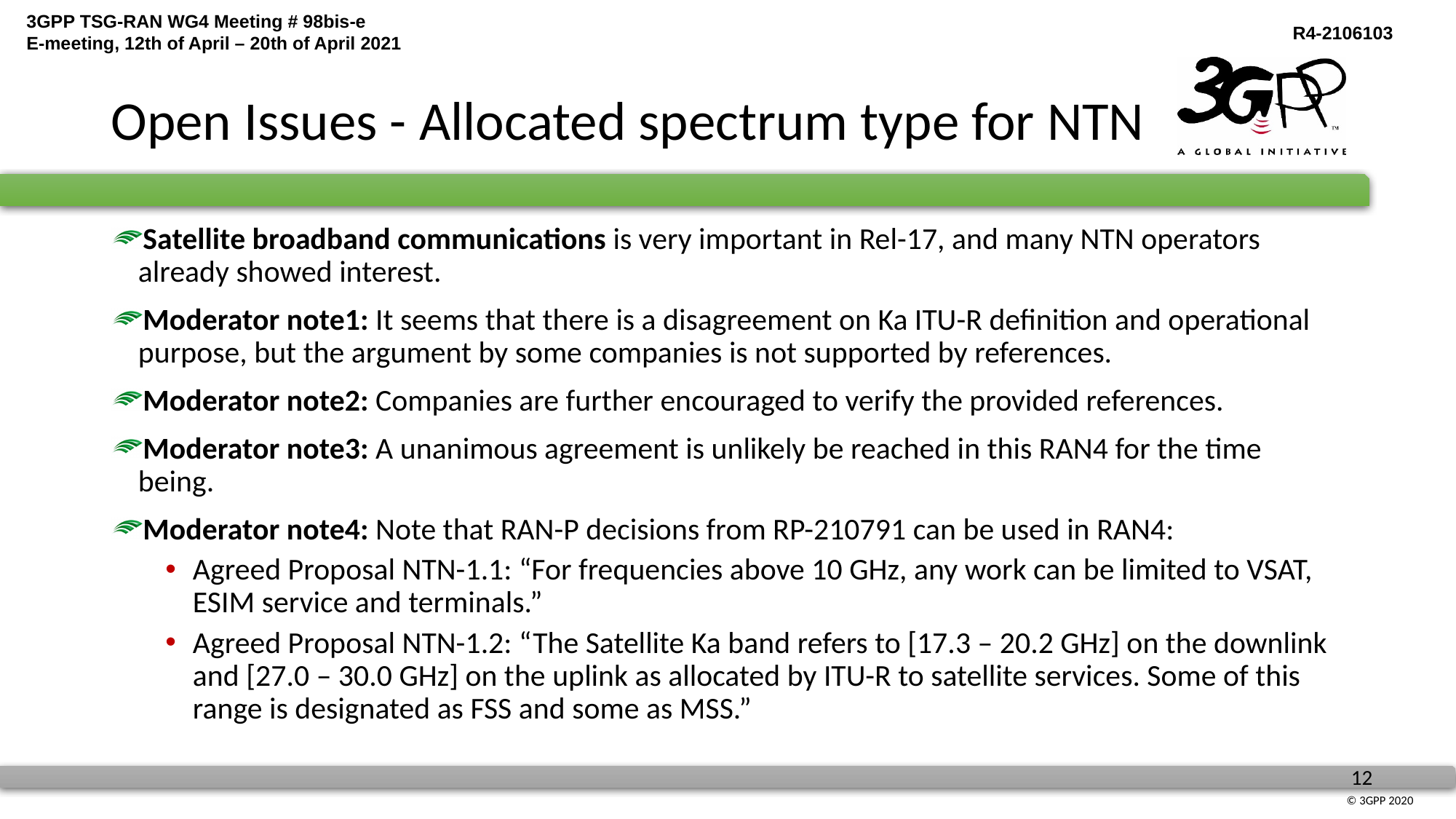

# Open Issues - Allocated spectrum type for NTN
Satellite broadband communications is very important in Rel-17, and many NTN operators already showed interest.
Moderator note1: It seems that there is a disagreement on Ka ITU-R definition and operational purpose, but the argument by some companies is not supported by references.
Moderator note2: Companies are further encouraged to verify the provided references.
Moderator note3: A unanimous agreement is unlikely be reached in this RAN4 for the time being.
Moderator note4: Note that RAN-P decisions from RP-210791 can be used in RAN4:
Agreed Proposal NTN-1.1: “For frequencies above 10 GHz, any work can be limited to VSAT, ESIM service and terminals.”
Agreed Proposal NTN-1.2: “The Satellite Ka band refers to [17.3 – 20.2 GHz] on the downlink and [27.0 – 30.0 GHz] on the uplink as allocated by ITU-R to satellite services. Some of this range is designated as FSS and some as MSS.”